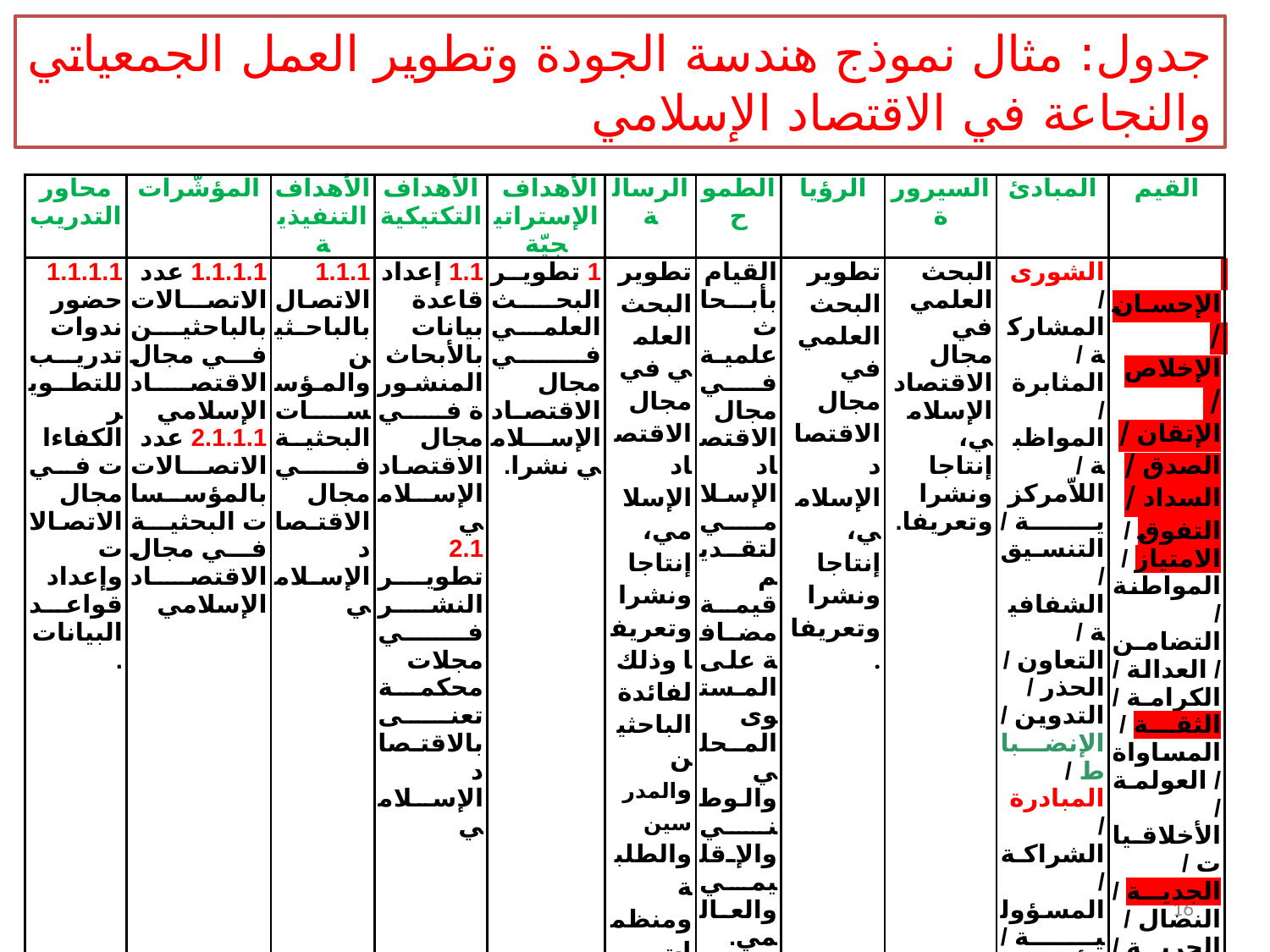

جدول: مثال نموذج هندسة الجودة وتطوير العمل الجمعياتي والنجاعة في الاقتصاد الإسلامي
| محاور التدريب | المؤشّرات | الأهداف التنفيذية | الأهداف التكتيكية | الأهداف الإستراتيجيّة | الرسالة | الطموح | الرؤيا | السيرورة | المبادئ | القيم |
| --- | --- | --- | --- | --- | --- | --- | --- | --- | --- | --- |
| 1.1.1.1 حضور ندوات تدريب للتطوير الكفاءات في مجال الاتصالات وإعداد قواعد البيانات . | 1.1.1.1 عدد الاتصالات بالباحثين في مجال الاقتصاد الإسلامي 2.1.1.1 عدد الاتصالات بالمؤسسات البحثية في مجال الاقتصاد الإسلامي | 1.1.1 الاتصال بالباحثين والمؤسسات البحثية في مجال الاقتصاد الإسلامي | 1.1 إعداد قاعدة بيانات بالأبحاث المنشورة في مجال الاقتصاد الإسلامي 2.1 تطوير النشر في مجلات محكمة تعنى بالاقتصاد الإسلامي | 1 تطوير البحث العلمي في مجال الاقتصاد الإسلامي نشرا. | تطوير البحث العلمي في مجال الاقتصاد الإسلامي، إنتاجا ونشرا وتعريفا وذلك لفائدة الباحثين والمدرسين والطلبة ومنظمات الأعمال وكل الأطراف المهتمة بالموضوع. | القيام بأبحاث علمية في مجال الاقتصاد الإسلامي لتقديم قيمة مضافة على المستوى المحلي والوطني والإقليمي والعالمي. | تطوير البحث العلمي في مجال الاقتصاد الإسلامي، إنتاجا ونشرا وتعريفا. | البحث العلمي في مجال الاقتصاد الإسلامي، إنتاجا ونشرا وتعريفا. | الشورى / المشاركة / المثابرة / المواظبة / اللاّمركزية / التنسيق / الشفافية / التعاون / الحذر / التدوين / الإنضباط / المبادرة / الشراكة / المسؤولية / الأقدمية / الاستحقاق / الدبلوماسية / الاستقلالية / الاكتفاء الذاتي / الاعتماد على النفس | الإحسان/ الإخلاص / الإتقان / الصدق / السداد / التفوق / الامتياز / المواطنة / التضامن / العدالة / الكرامة / الثقة / المساواة / العولمة / الأخلاقيات / الجدية / النضال / الحرية / التواضع |
16